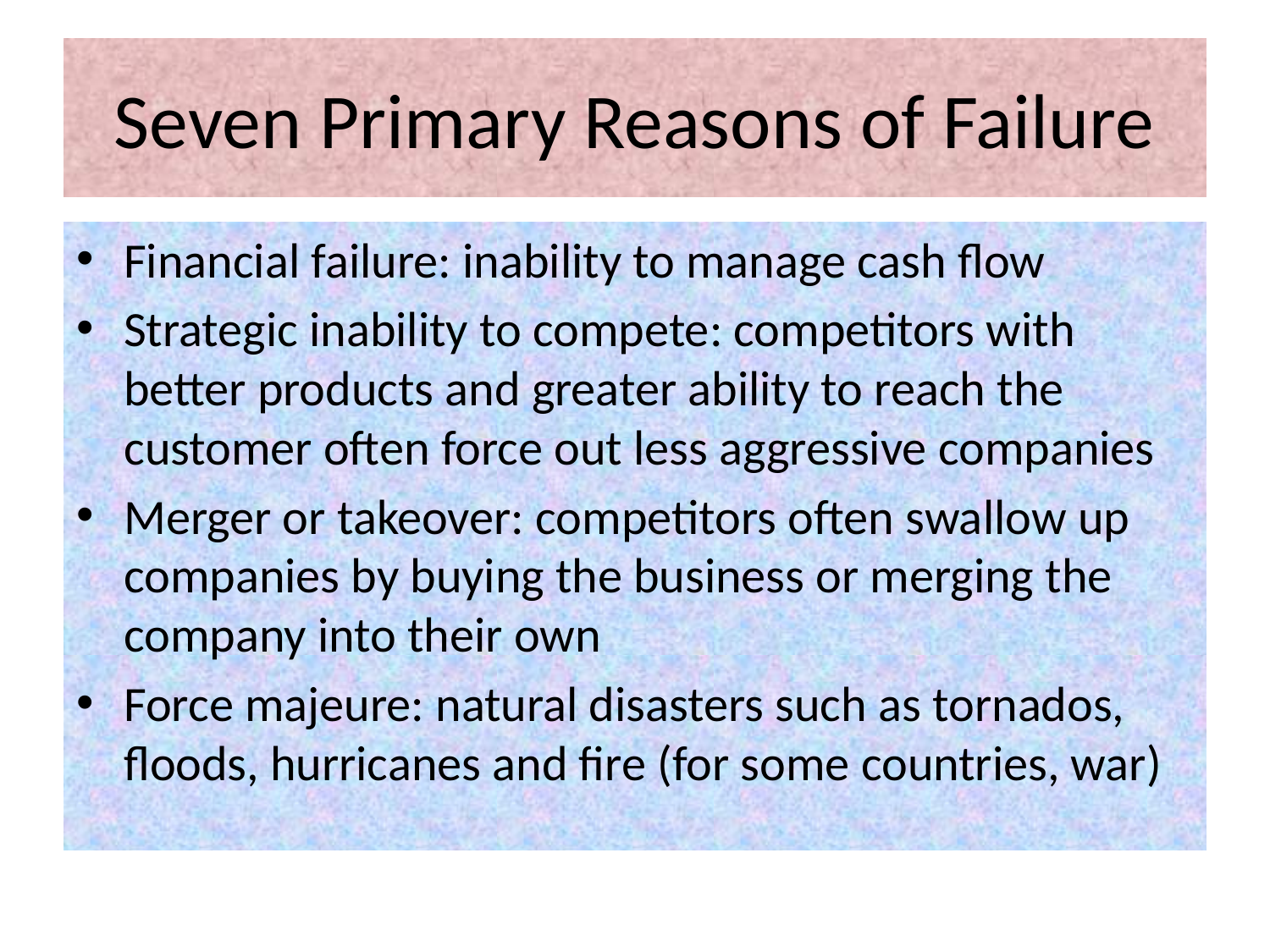

# Seven Primary Reasons of Failure
Financial failure: inability to manage cash flow
Strategic inability to compete: competitors with better products and greater ability to reach the customer often force out less aggressive companies
Merger or takeover: competitors often swallow up companies by buying the business or merging the company into their own
Force majeure: natural disasters such as tornados, floods, hurricanes and fire (for some countries, war)